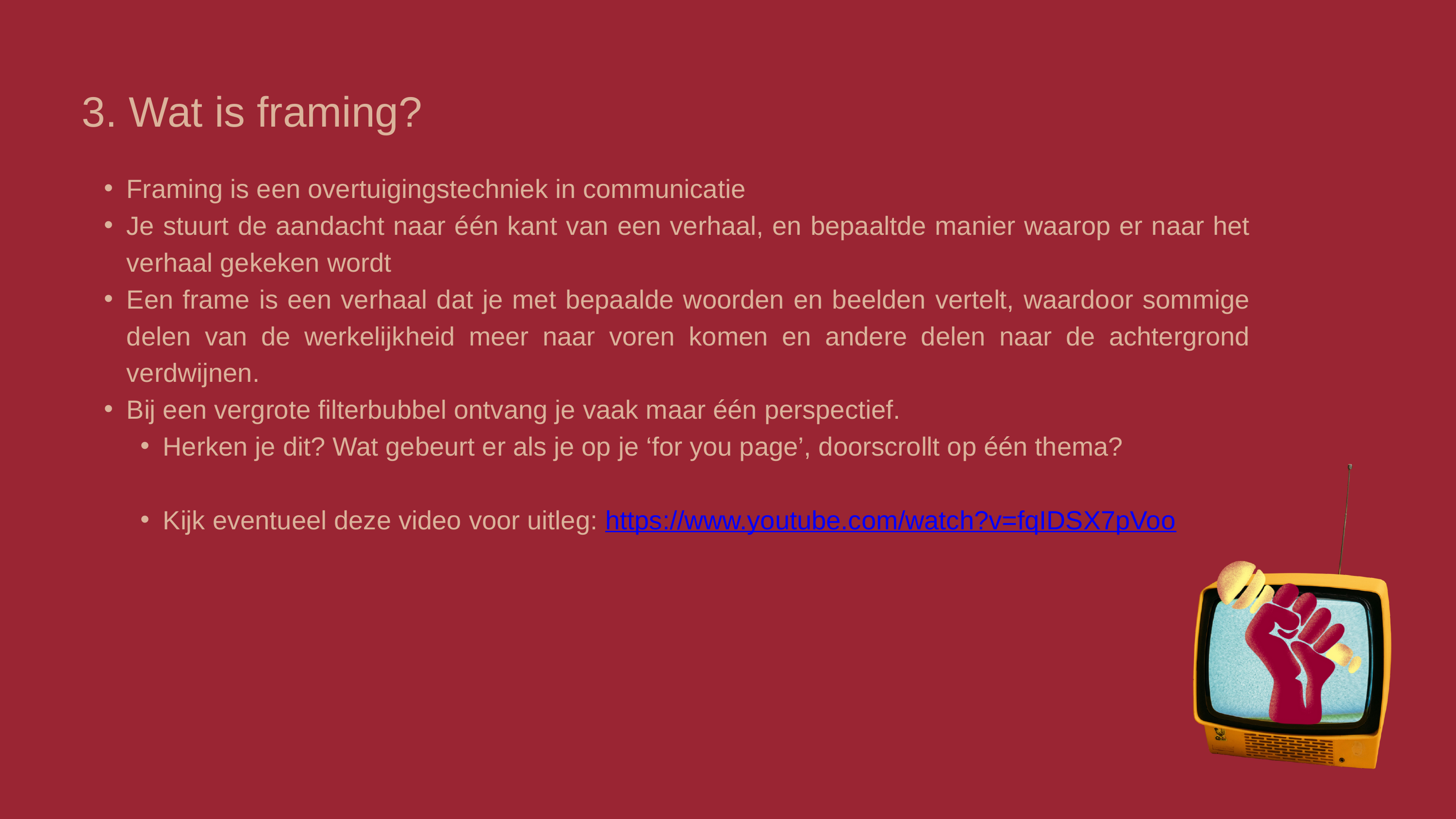

3. Wat is framing?
Framing is een overtuigingstechniek in communicatie
Je stuurt de aandacht naar één kant van een verhaal, en bepaaltde manier waarop er naar het verhaal gekeken wordt
Een frame is een verhaal dat je met bepaalde woorden en beelden vertelt, waardoor sommige delen van de werkelijkheid meer naar voren komen en andere delen naar de achtergrond verdwijnen.
Bij een vergrote filterbubbel ontvang je vaak maar één perspectief.
Herken je dit? Wat gebeurt er als je op je ‘for you page’, doorscrollt op één thema?

Kijk eventueel deze video voor uitleg: https://www.youtube.com/watch?v=fqIDSX7pVoo